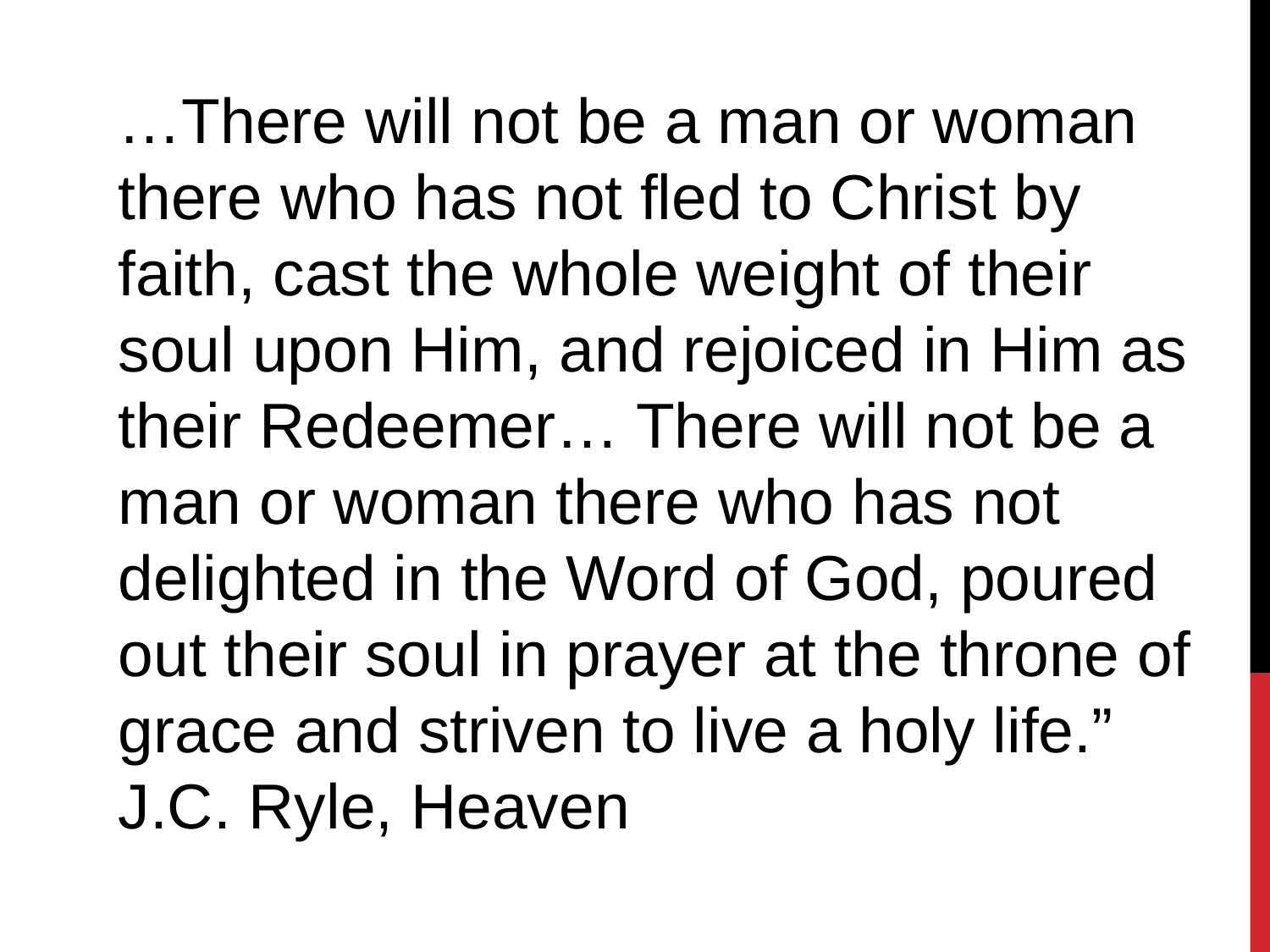

…There will not be a man or woman there who has not fled to Christ by faith, cast the whole weight of their soul upon Him, and rejoiced in Him as their Redeemer… There will not be a man or woman there who has not delighted in the Word of God, poured out their soul in prayer at the throne of grace and striven to live a holy life.” J.C. Ryle, Heaven